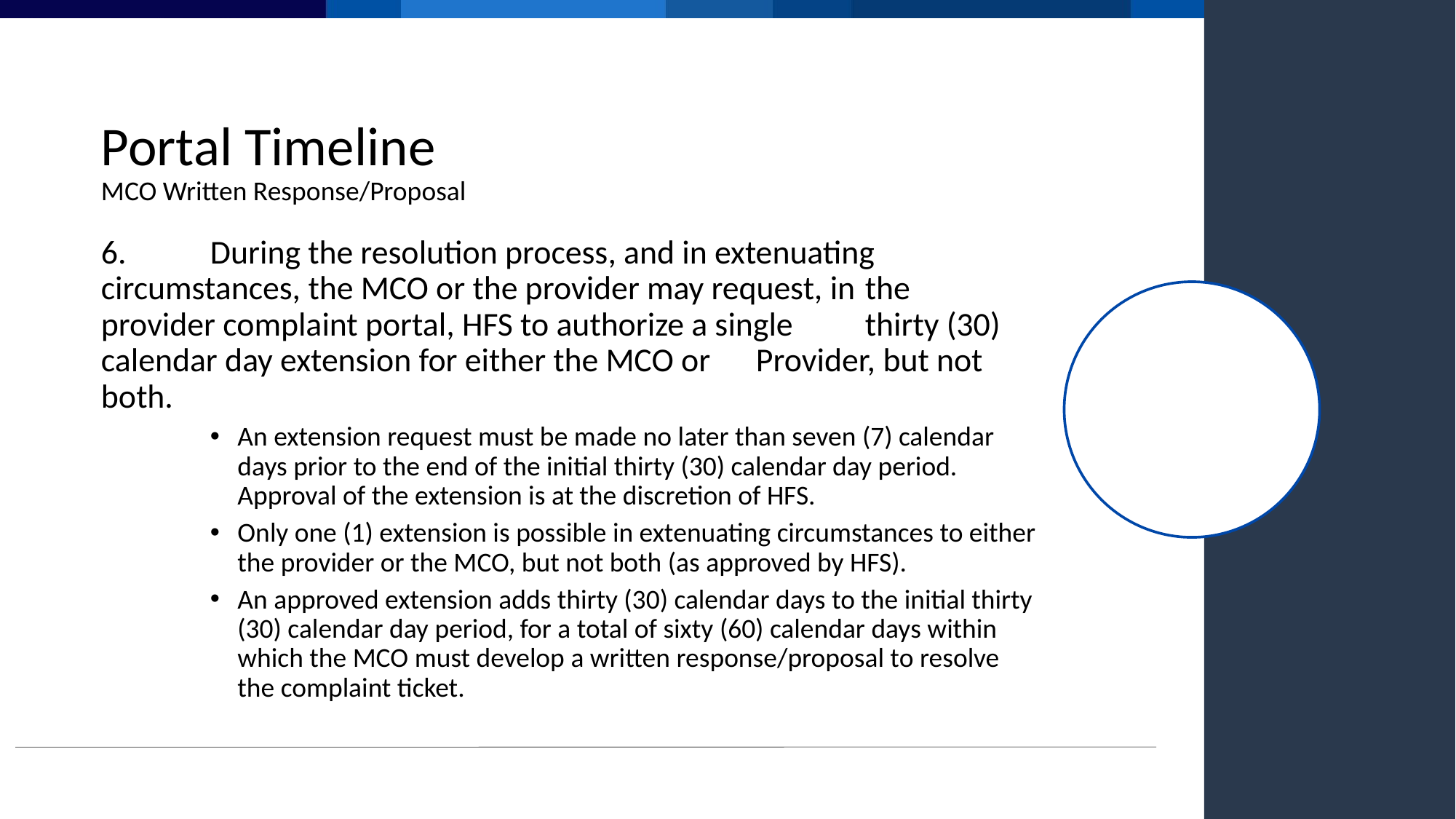

# Portal Timeline MCO Written Response/Proposal
6.	During the resolution process, and in extenuating 	circumstances, the MCO or the provider may request, in 	the 	provider complaint portal, HFS to authorize a single 	thirty (30) calendar day extension for either the MCO or 	Provider, but not both.
An extension request must be made no later than seven (7) calendar days prior to the end of the initial thirty (30) calendar day period. Approval of the extension is at the discretion of HFS.
Only one (1) extension is possible in extenuating circumstances to either the provider or the MCO, but not both (as approved by HFS).
An approved extension adds thirty (30) calendar days to the initial thirty (30) calendar day period, for a total of sixty (60) calendar days within which the MCO must develop a written response/proposal to resolve the complaint ticket.